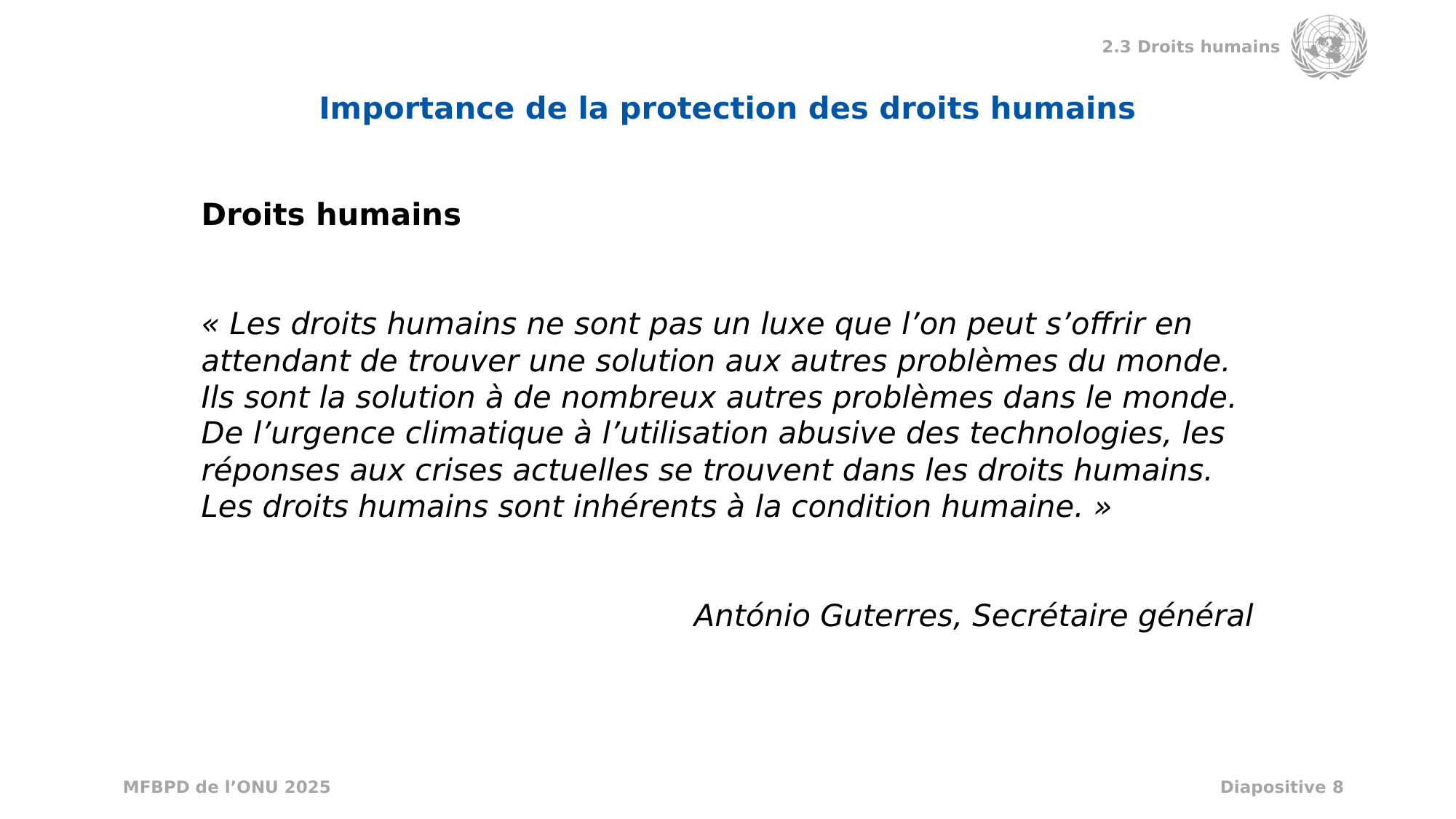

Importance de la protection des droits humains
Droits humains

« Les droits humains ne sont pas un luxe que l’on peut s’offrir en attendant de trouver une solution aux autres problèmes du monde. Ils sont la solution à de nombreux autres problèmes dans le monde. De l’urgence climatique à l’utilisation abusive des technologies, les réponses aux crises actuelles se trouvent dans les droits humains. Les droits humains sont inhérents à la condition humaine. »

António Guterres, Secrétaire général